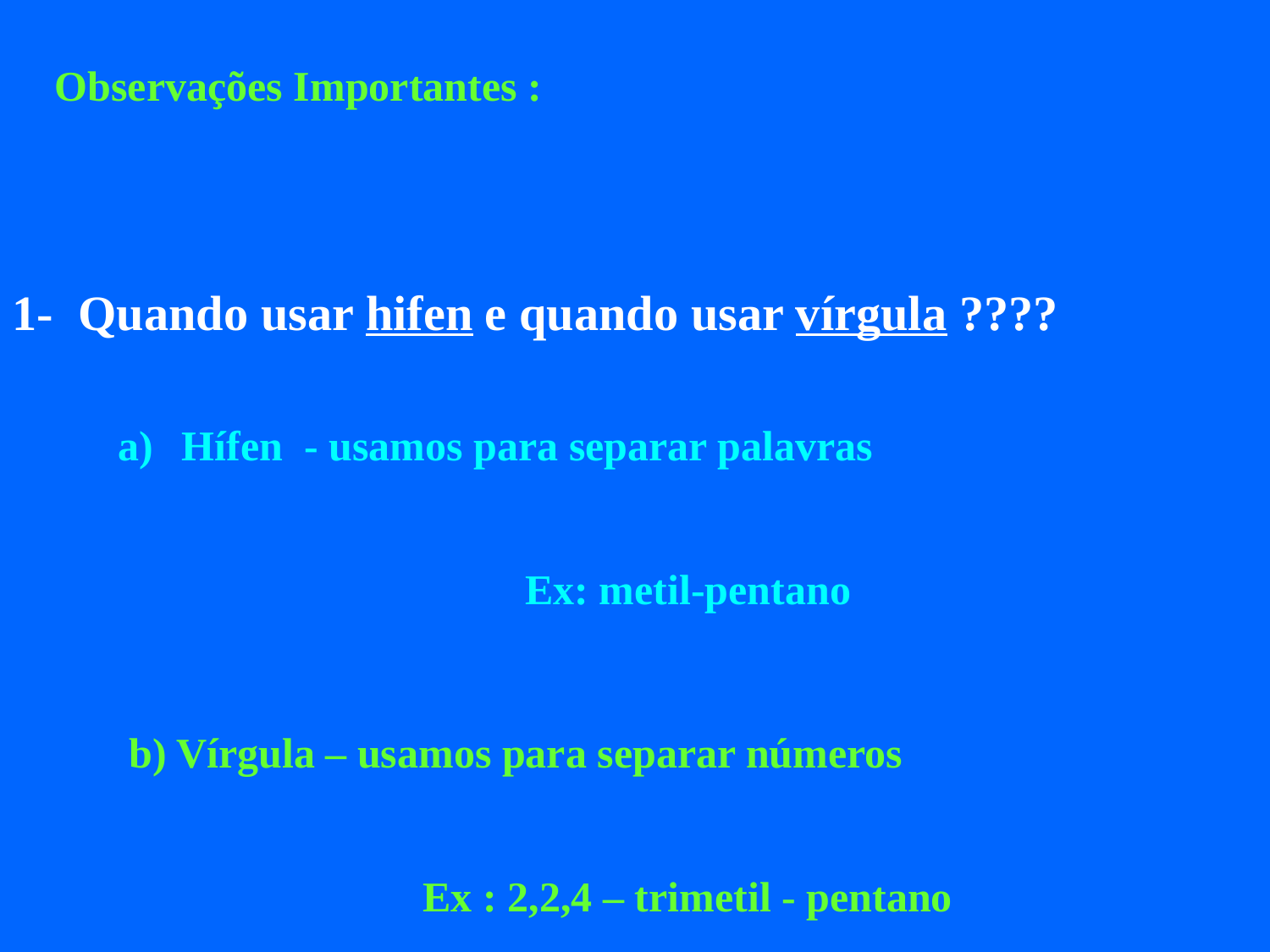

Observações Importantes :
1-  Quando usar hifen e quando usar vírgula ????
Hífen  - usamos para separar palavras

Ex: metil-pentano
 b) Vírgula – usamos para separar números

Ex : 2,2,4 – trimetil - pentano